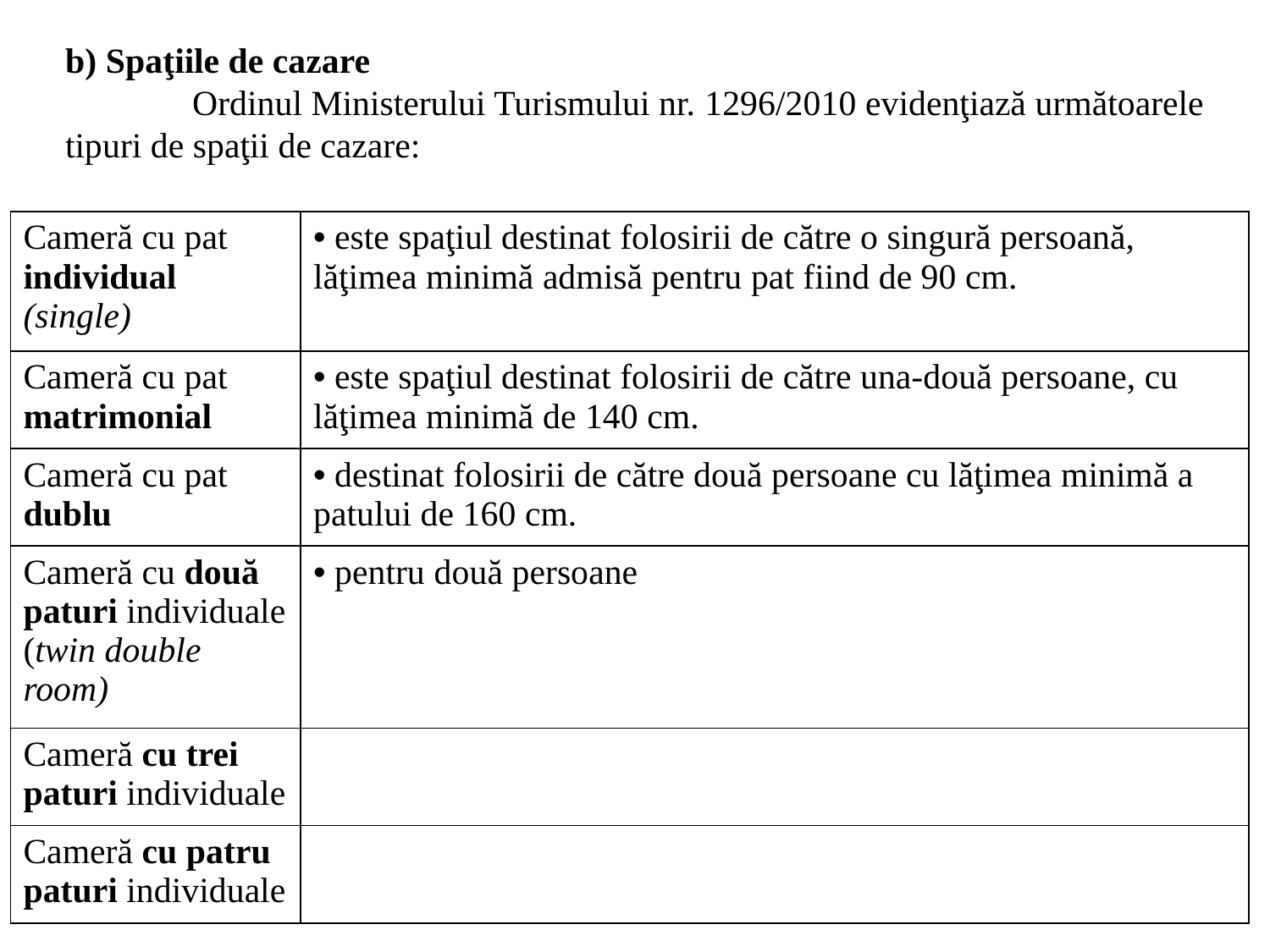

b) Spaţiile de cazare
	Ordinul Ministerului Turismului nr. 1296/2010 evidenţiază următoarele tipuri de spaţii de cazare:
| Cameră cu pat individual (single) | este spaţiul destinat folosirii de către o singură persoană, lăţimea minimă admisă pentru pat fiind de 90 cm. |
| --- | --- |
| Cameră cu pat matrimonial | este spaţiul destinat folosirii de către una-două persoane, cu lăţimea minimă de 140 cm. |
| Cameră cu pat dublu | destinat folosirii de către două persoane cu lăţimea minimă a patului de 160 cm. |
| Cameră cu două paturi individuale (twin double room) | pentru două persoane |
| Cameră cu trei paturi individuale |  |
| Cameră cu patru paturi individuale |  |